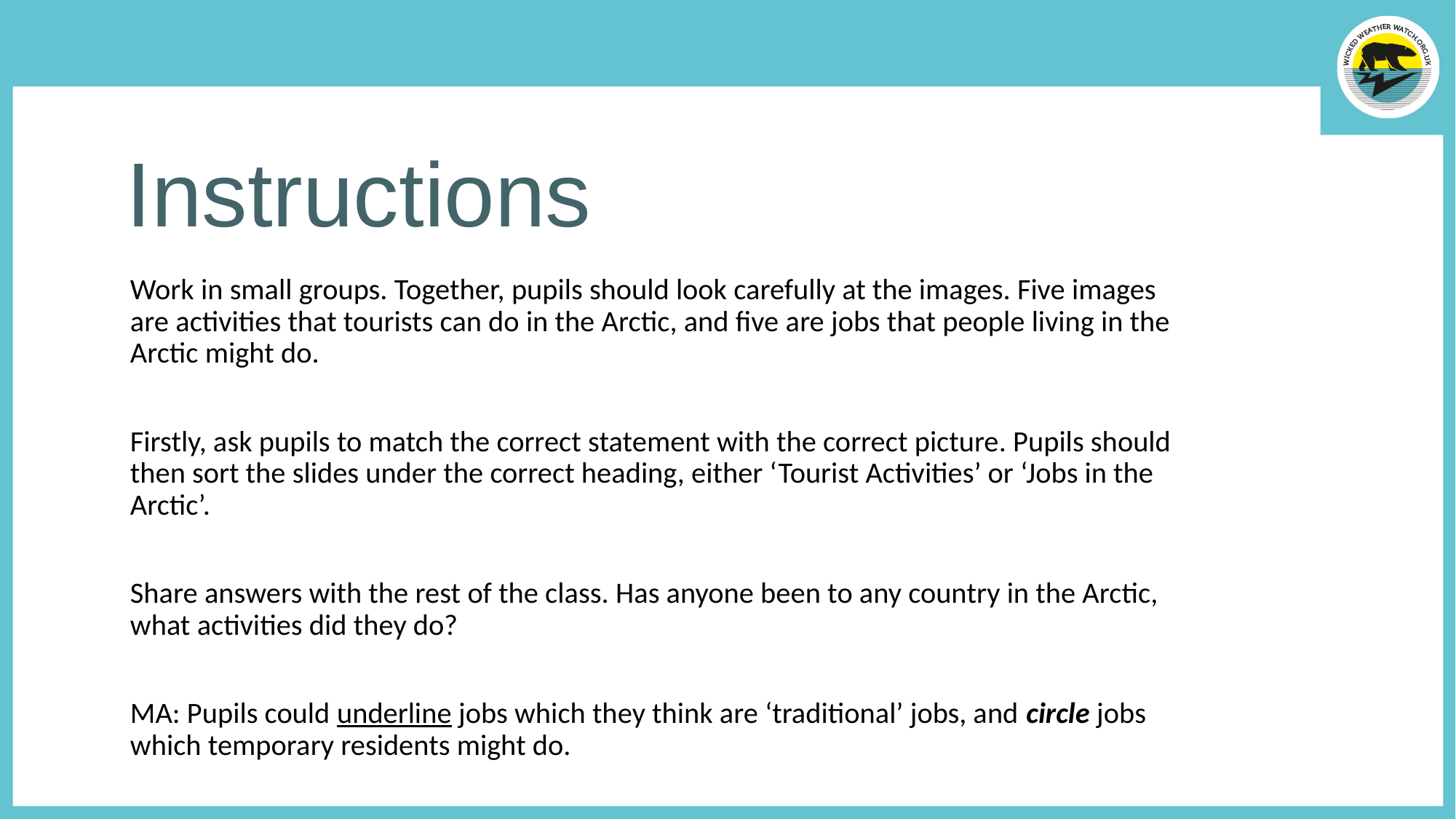

# Instructions
Work in small groups. Together, pupils should look carefully at the images. Five images are activities that tourists can do in the Arctic, and five are jobs that people living in the Arctic might do.

Firstly, ask pupils to match the correct statement with the correct picture. Pupils should then sort the slides under the correct heading, either ‘Tourist Activities’ or ‘Jobs in the Arctic’.

Share answers with the rest of the class. Has anyone been to any country in the Arctic, what activities did they do?

MA: Pupils could underline jobs which they think are ‘traditional’ jobs, and circle jobs which temporary residents might do.